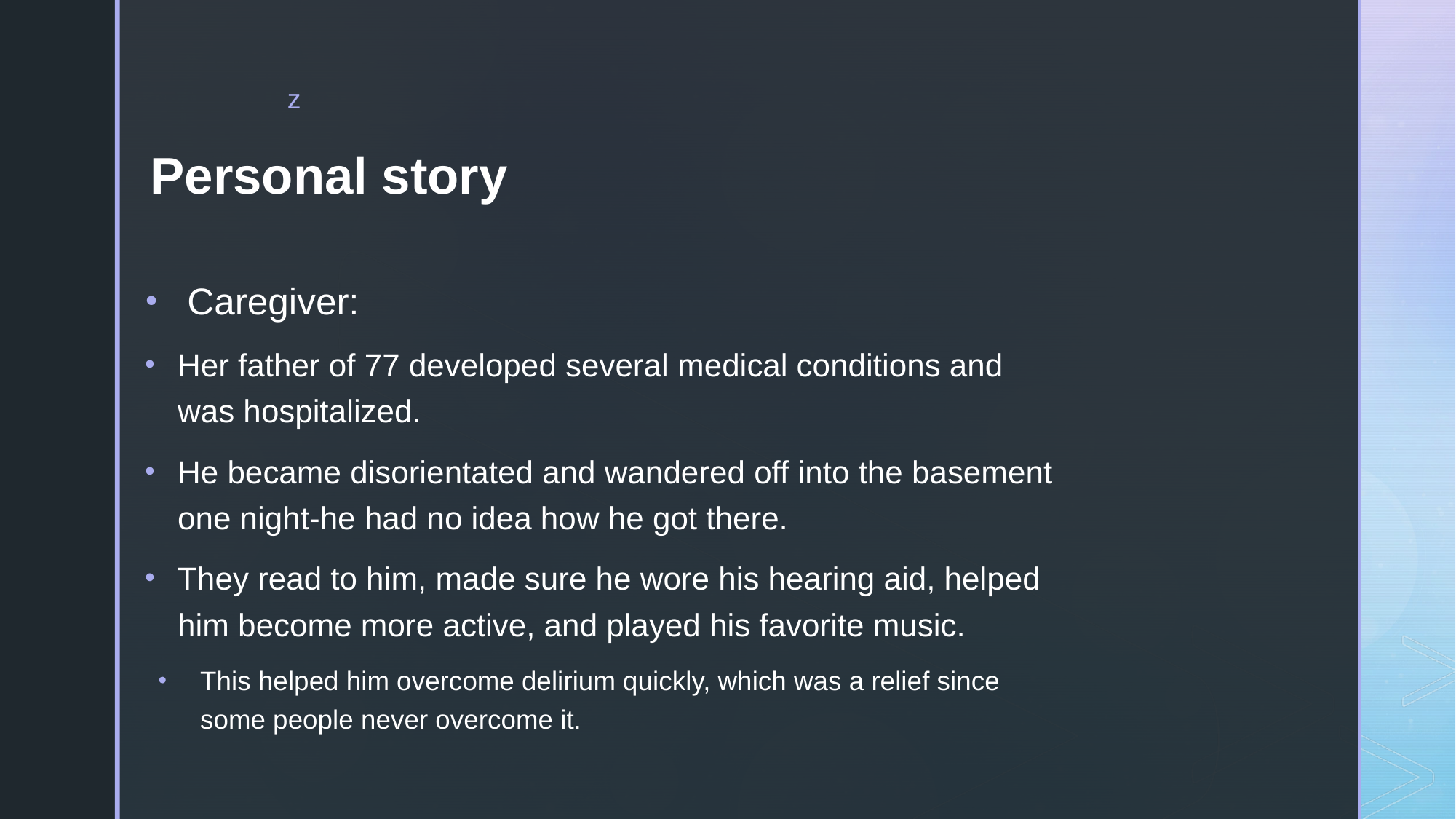

# Personal story
Caregiver:
Her father of 77 developed several medical conditions and was hospitalized.
He became disorientated and wandered off into the basement one night-he had no idea how he got there.
They read to him, made sure he wore his hearing aid, helped him become more active, and played his favorite music.
This helped him overcome delirium quickly, which was a relief since some people never overcome it.